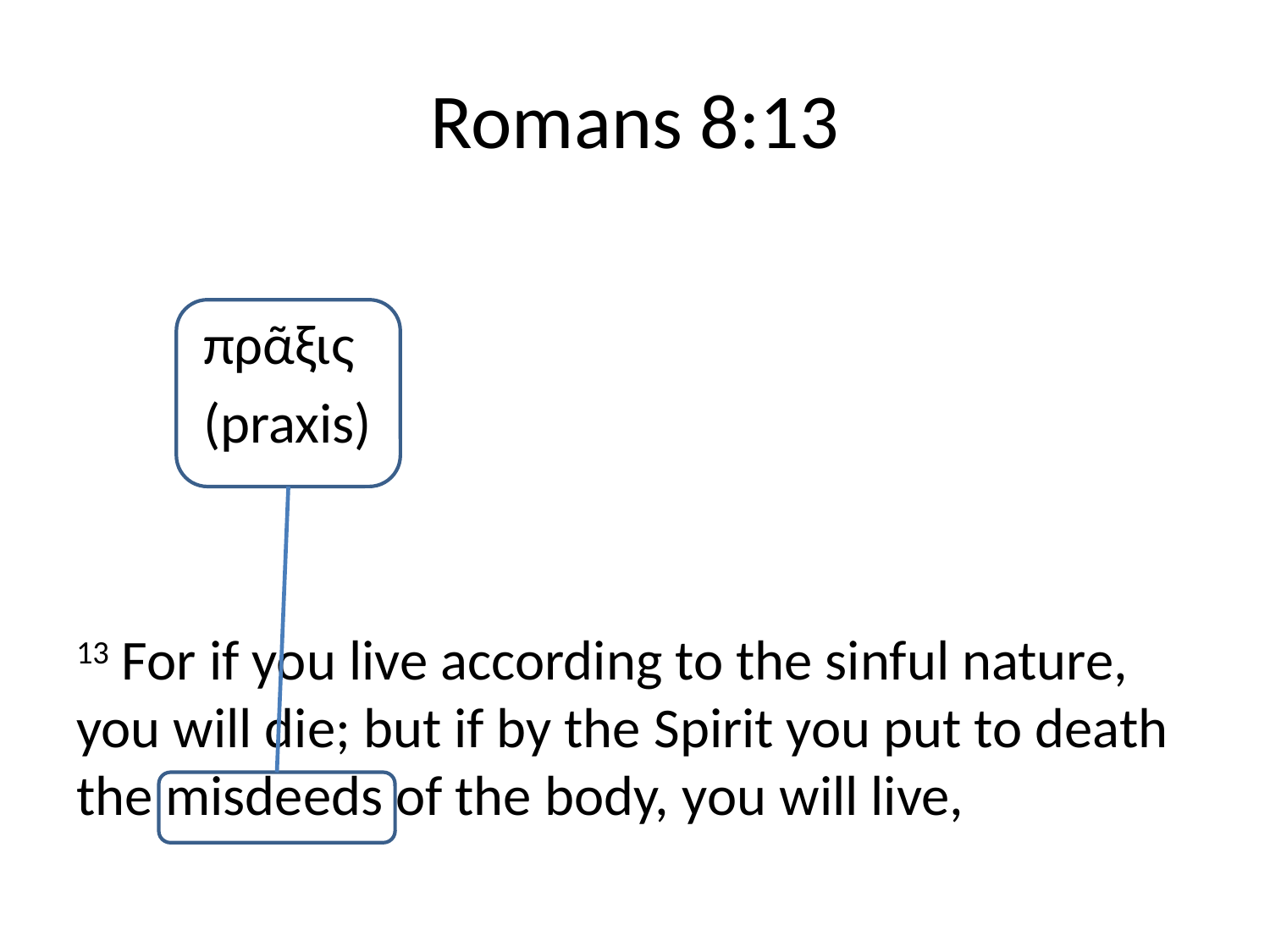

# Romans 8:13

	πρᾶξις
	(praxis)

13 For if you live according to the sinful nature, you will die; but if by the Spirit you put to death the misdeeds of the body, you will live,